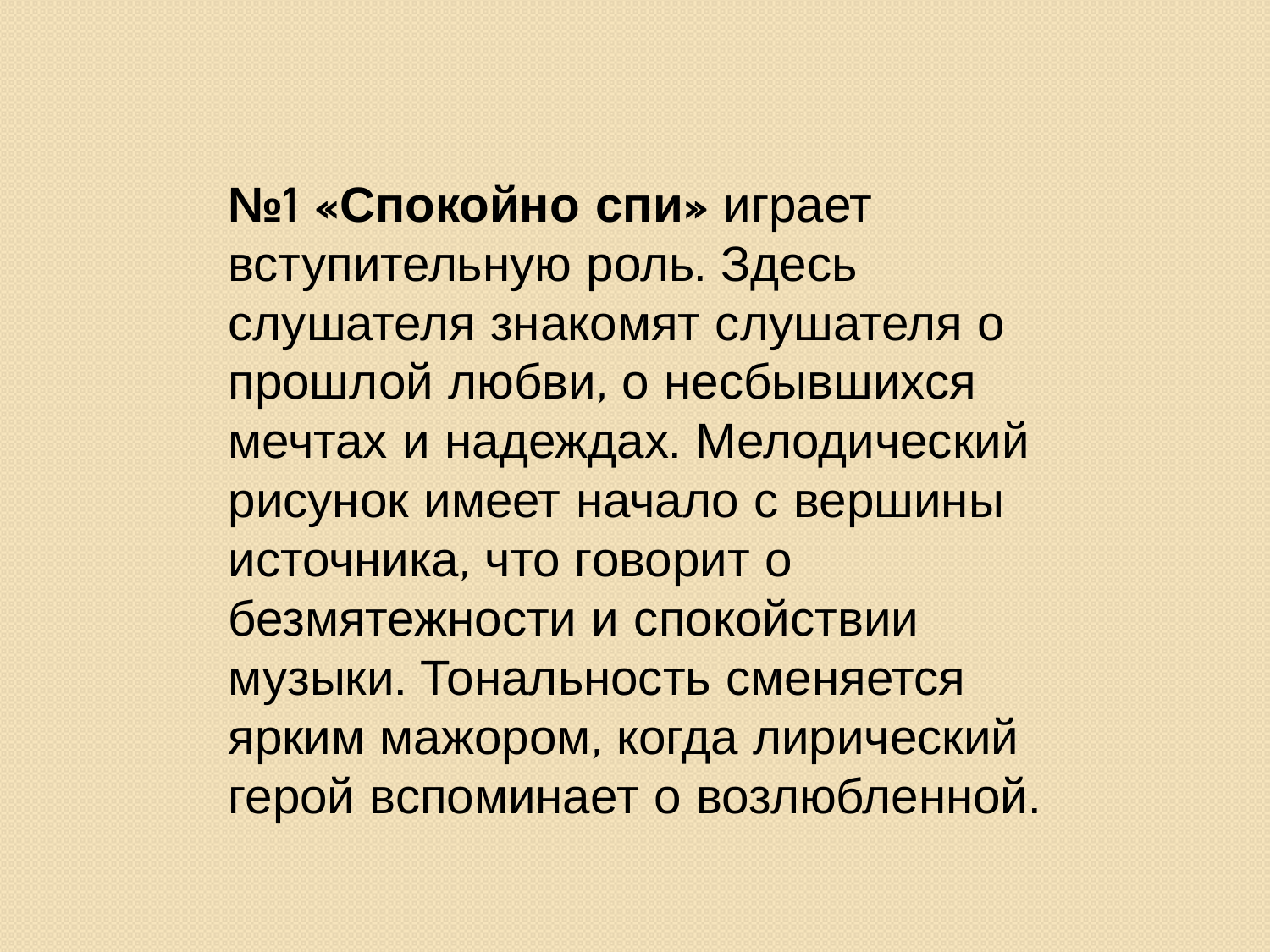

№1 «Спокойно спи» играет вступительную роль. Здесь слушателя знакомят слушателя о прошлой любви, о несбывшихся мечтах и надеждах. Мелодический рисунок имеет начало с вершины источника, что говорит о безмятежности и спокойствии музыки. Тональность сменяется ярким мажором, когда лирический герой вспоминает о возлюбленной.